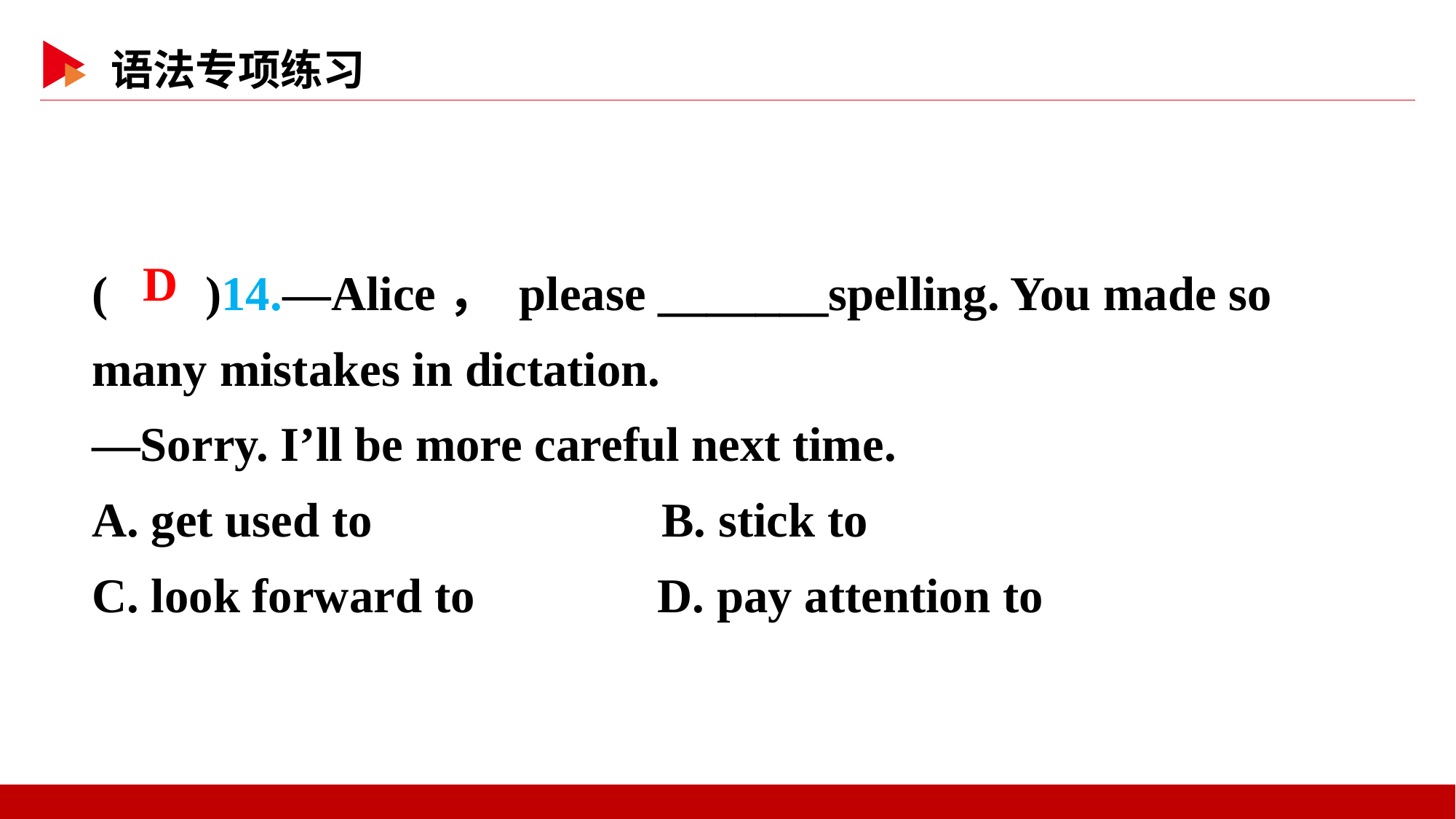

(        )14.—Alice， please _______spelling. You made so many mistakes in dictation.
—Sorry. I’ll be more careful next time.
A. get used to               	  B. stick to
C. look forward to               D. pay attention to
   D